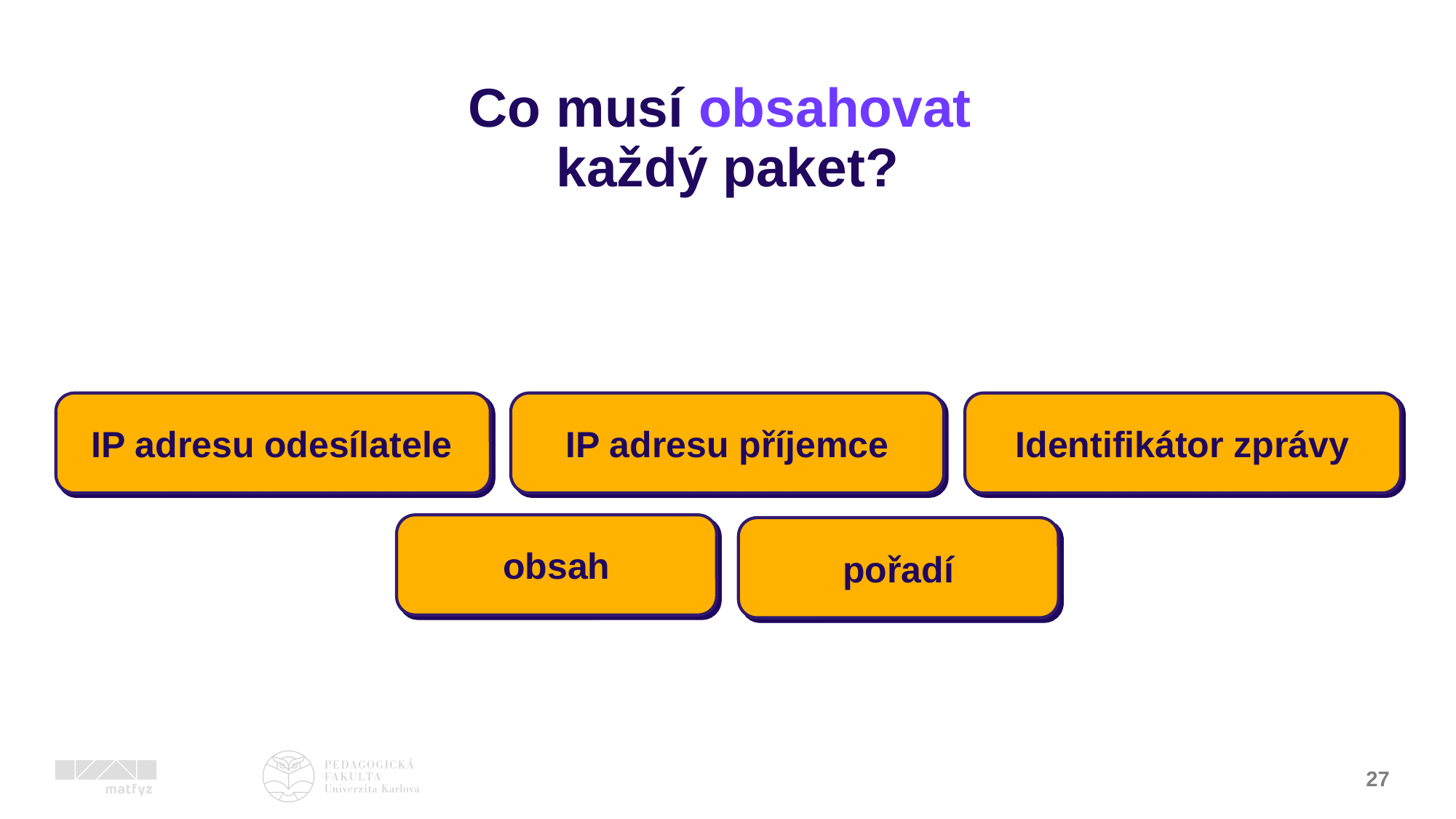

# Co musí obsahovat každý paket?
Identifikátor zprávy
IP adresu odesílatele

IP adresu příjemce

obsah
pořadí
27